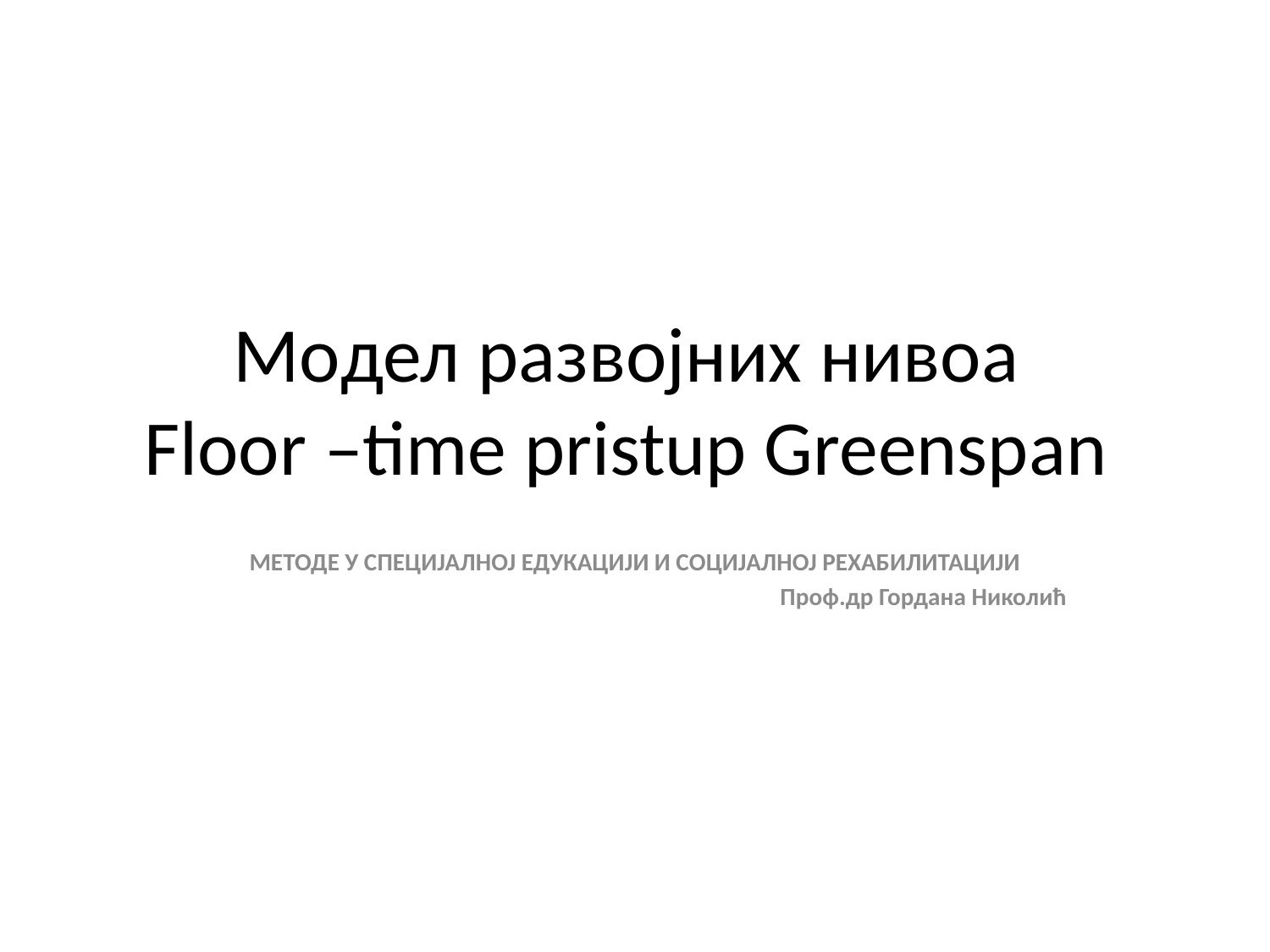

# Moдел развојних нивоа Floor –time pristup Greenspan
МЕТОДЕ У СПЕЦИЈАЛНОЈ ЕДУКАЦИЈИ И СОЦИЈАЛНОЈ РЕХАБИЛИТАЦИЈИ
Проф.др Гордана Николић